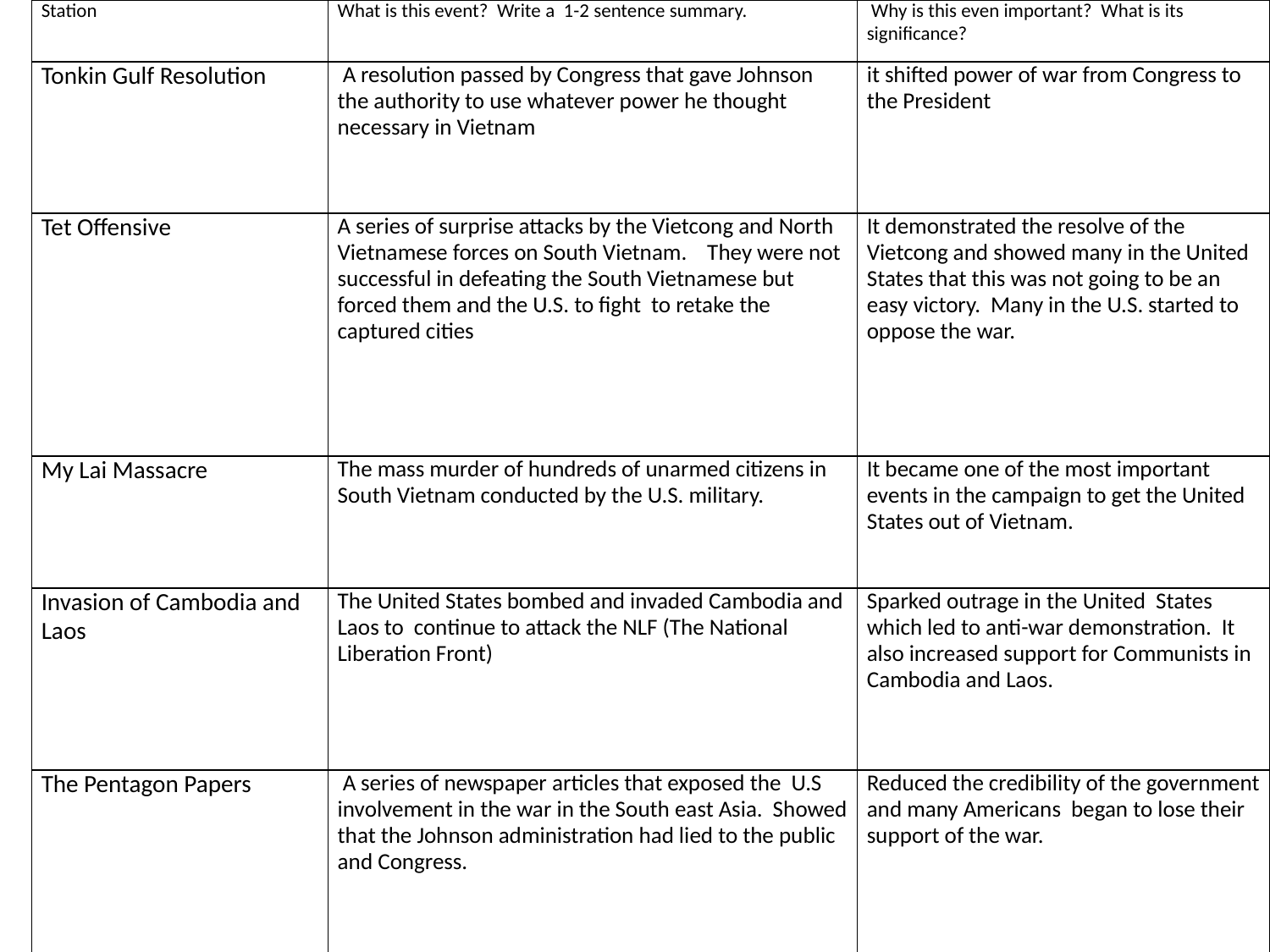

| Station | What is this event? Write a 1-2 sentence summary. | Why is this even important? What is its significance? |
| --- | --- | --- |
| Tonkin Gulf Resolution | A resolution passed by Congress that gave Johnson the authority to use whatever power he thought necessary in Vietnam | it shifted power of war from Congress to the President |
| Tet Offensive | A series of surprise attacks by the Vietcong and North Vietnamese forces on South Vietnam. They were not successful in defeating the South Vietnamese but forced them and the U.S. to fight to retake the captured cities | It demonstrated the resolve of the Vietcong and showed many in the United States that this was not going to be an easy victory. Many in the U.S. started to oppose the war. |
| My Lai Massacre | The mass murder of hundreds of unarmed citizens in South Vietnam conducted by the U.S. military. | It became one of the most important events in the campaign to get the United States out of Vietnam. |
| Invasion of Cambodia and Laos | The United States bombed and invaded Cambodia and Laos to continue to attack the NLF (The National Liberation Front) | Sparked outrage in the United States which led to anti-war demonstration. It also increased support for Communists in Cambodia and Laos. |
| The Pentagon Papers | A series of newspaper articles that exposed the U.S involvement in the war in the South east Asia. Showed that the Johnson administration had lied to the public and Congress. | Reduced the credibility of the government and many Americans began to lose their support of the war. |